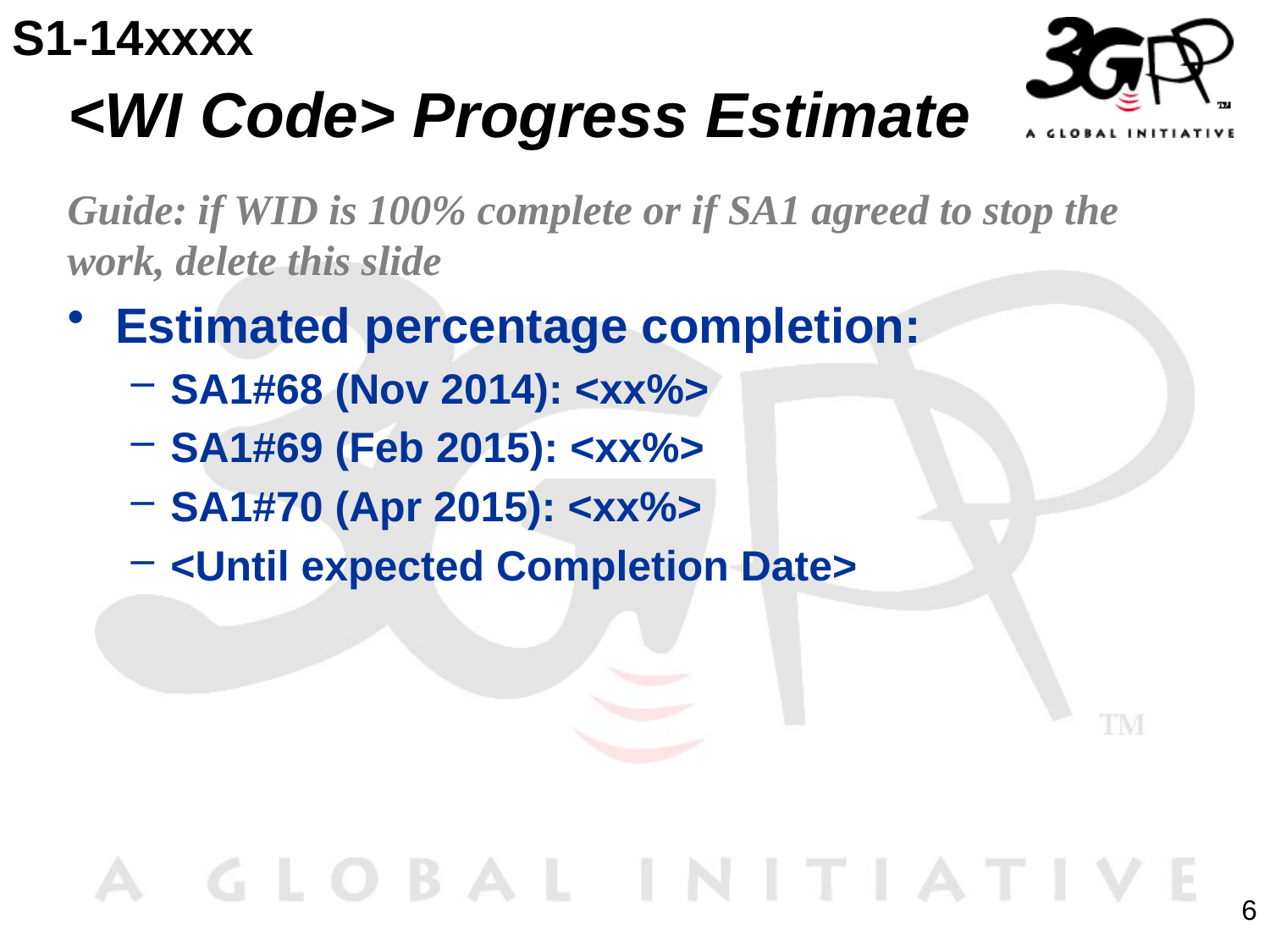

S1-14xxxx
# <WI Code> Progress Estimate
Guide: if WID is 100% complete or if SA1 agreed to stop the work, delete this slide
Estimated percentage completion:
SA1#68 (Nov 2014): <xx%>
SA1#69 (Feb 2015): <xx%>
SA1#70 (Apr 2015): <xx%>
<Until expected Completion Date>
6